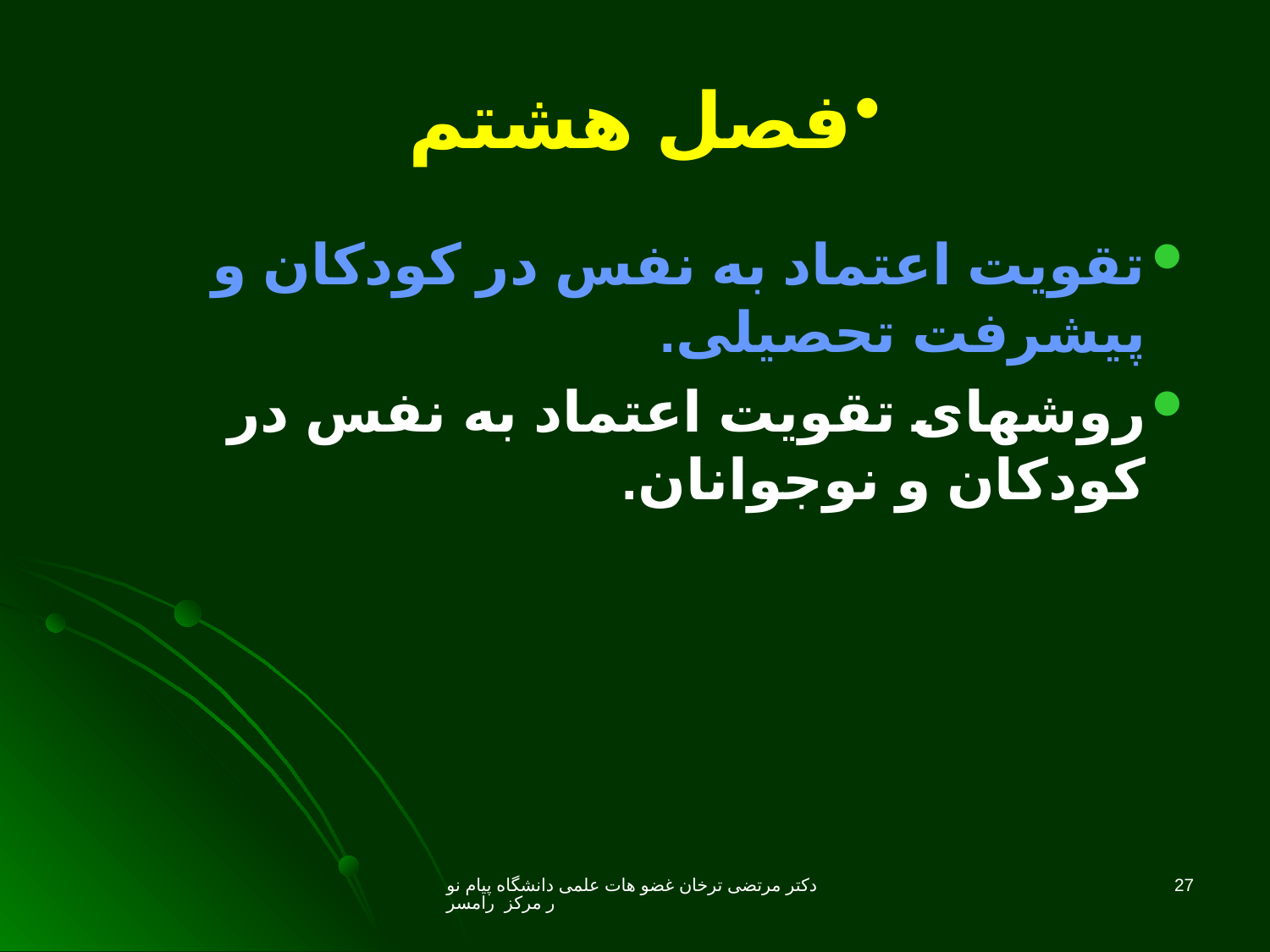

# فصل هشتم
تقویت اعتماد به نفس در کودکان و پیشرفت تحصیلی.
روشهای تقویت اعتماد به نفس در کودکان و نوجوانان.

دکتر مرتضی ترخان غضو هات علمی دانشگاه پیام نور مرکز رامسر
27